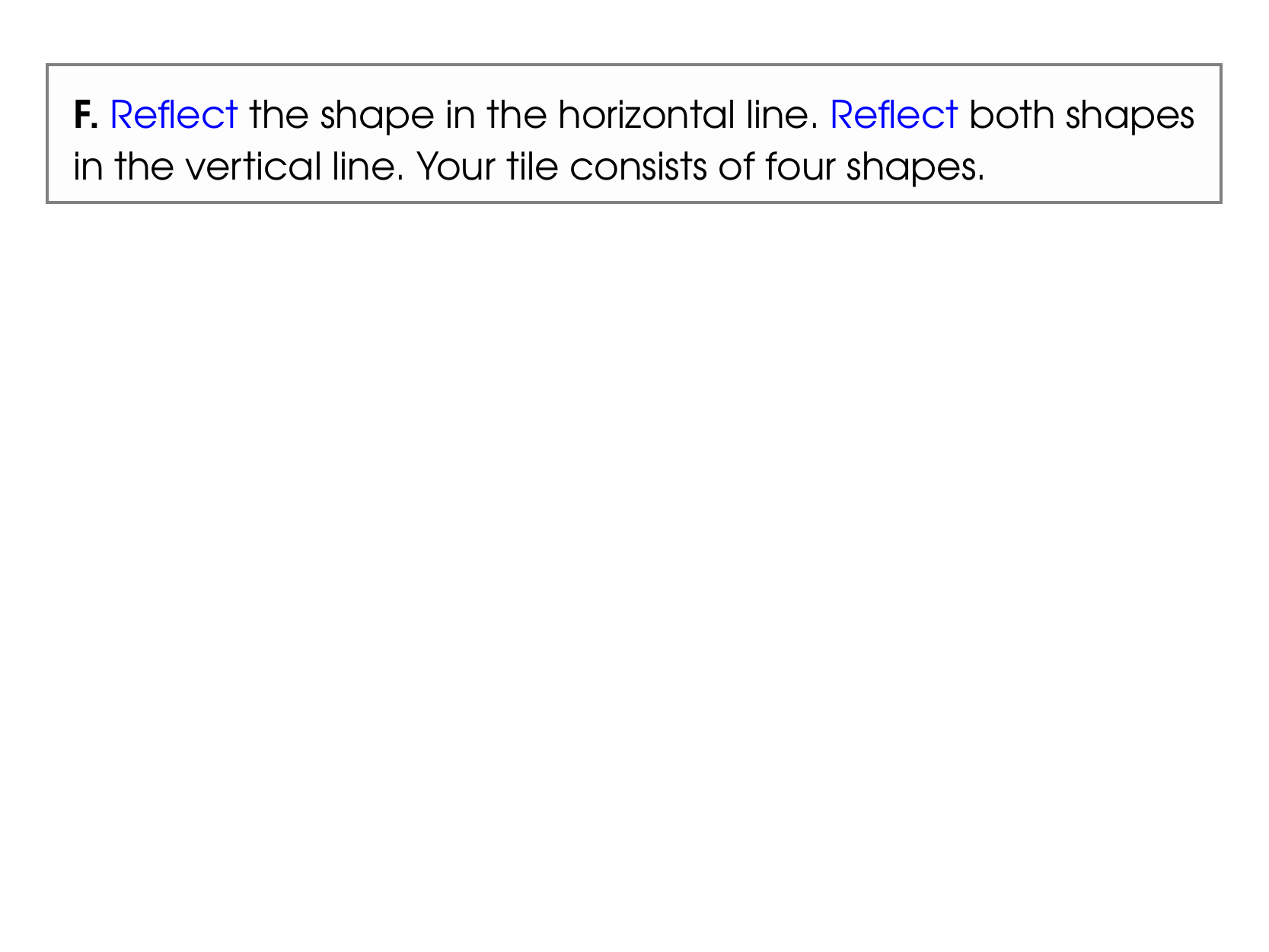

F. Reflect the shape in the horizontal line. Reflect both shapes in the vertical line. Your tile consists of four shapes.